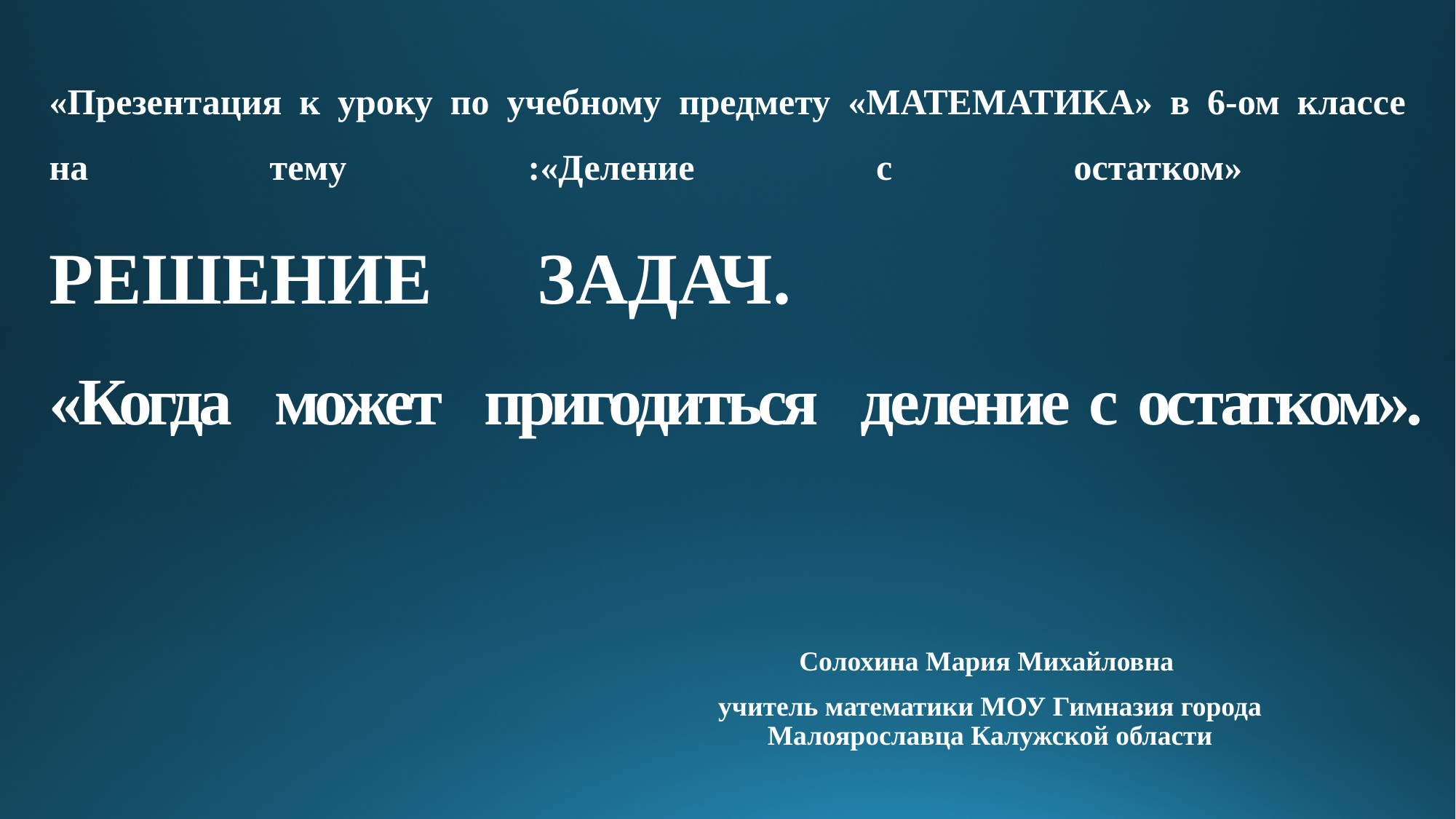

# «Презентация к уроку по учебному предмету «МАТЕМАТИКА» в 6-ом классе на тему :«Деление с остатком» РЕШЕНИЕ ЗАДАЧ. «Когда  может  пригодиться  деление с остатком».
Солохина Мария Михайловна
учитель математики МОУ Гимназия города Малоярославца Калужской области